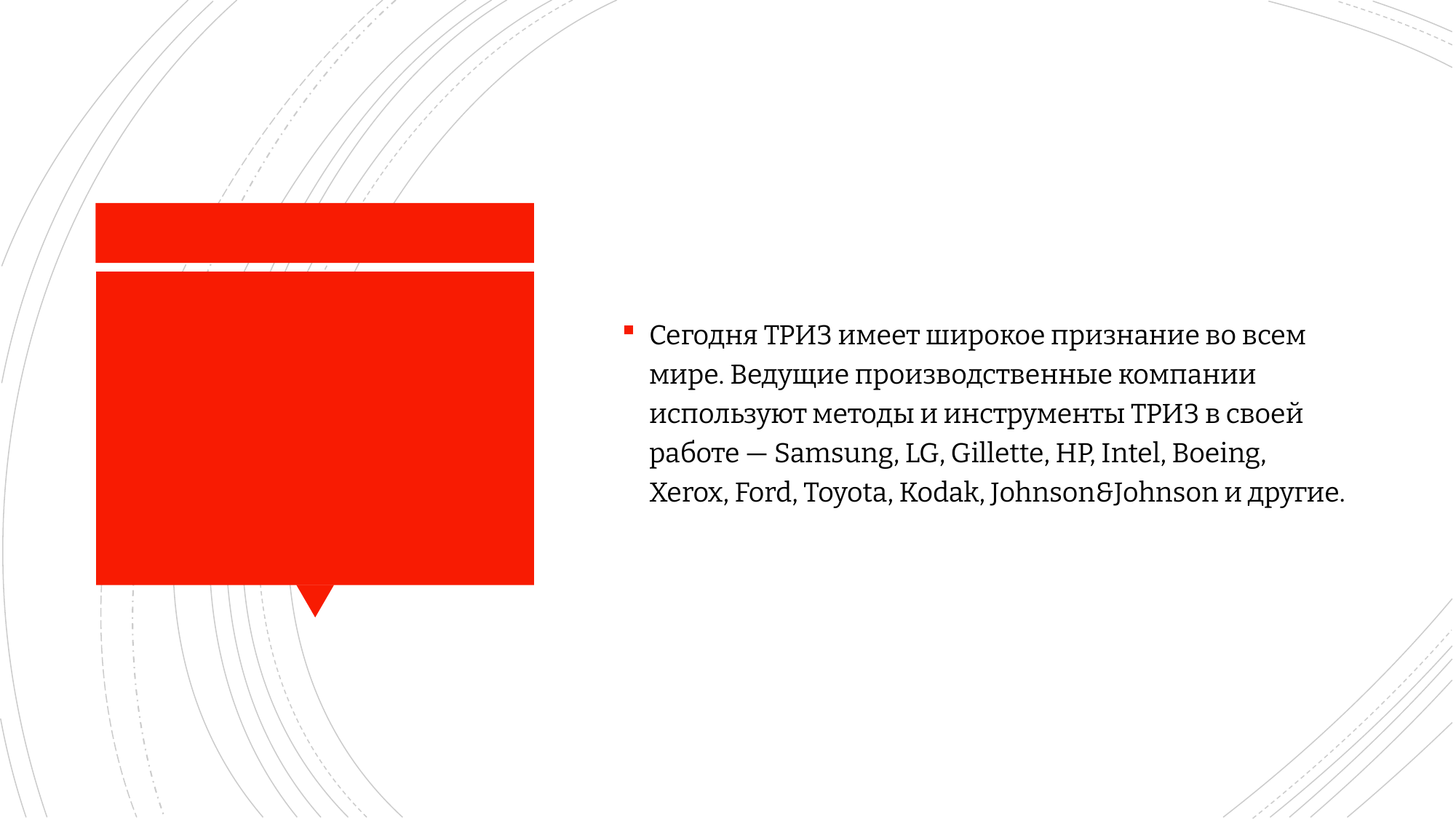

Сегодня ТРИЗ имеет широкое признание во всем мире. Ведущие производственные компании используют методы и инструменты ТРИЗ в своей работе — Samsung, LG, Gillette, HP, Intel, Boeing, Xerox, Ford, Toyota, Kodak, Johnson&Johnson и другие.
#